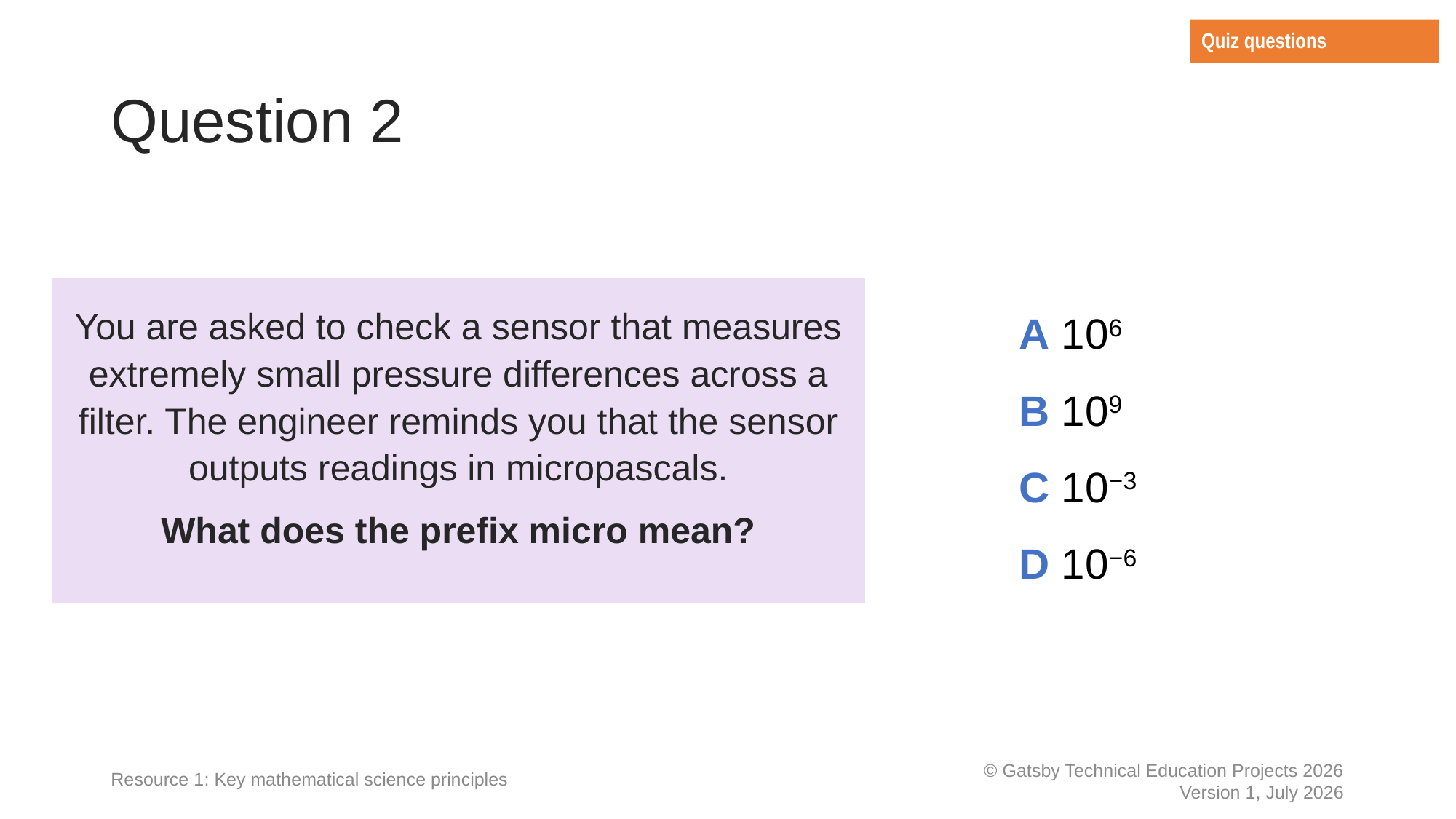

Quiz questions
# Question 2
You are asked to check a sensor that measures extremely small pressure differences across a filter. The engineer reminds you that the sensor outputs readings in micropascals.
What does the prefix micro mean?

A 106
B 109
C 10−3
D 10−6
Resource 1: Key mathematical science principles